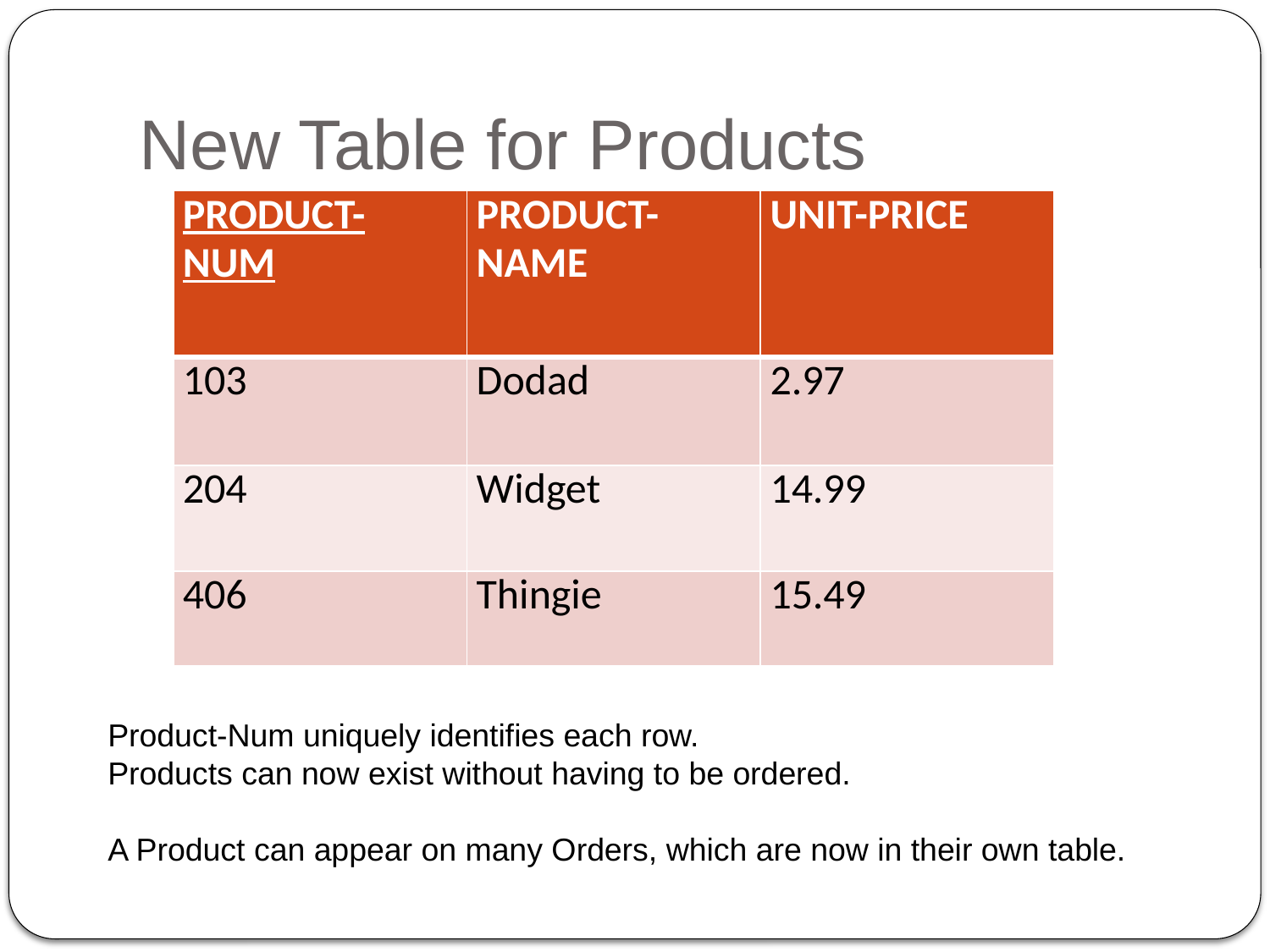

# New Table for Products
| PRODUCT-NUM | PRODUCT-NAME | UNIT-PRICE |
| --- | --- | --- |
| 103 | Dodad | 2.97 |
| 204 | Widget | 14.99 |
| 406 | Thingie | 15.49 |
Product-Num uniquely identifies each row.
Products can now exist without having to be ordered.

A Product can appear on many Orders, which are now in their own table.